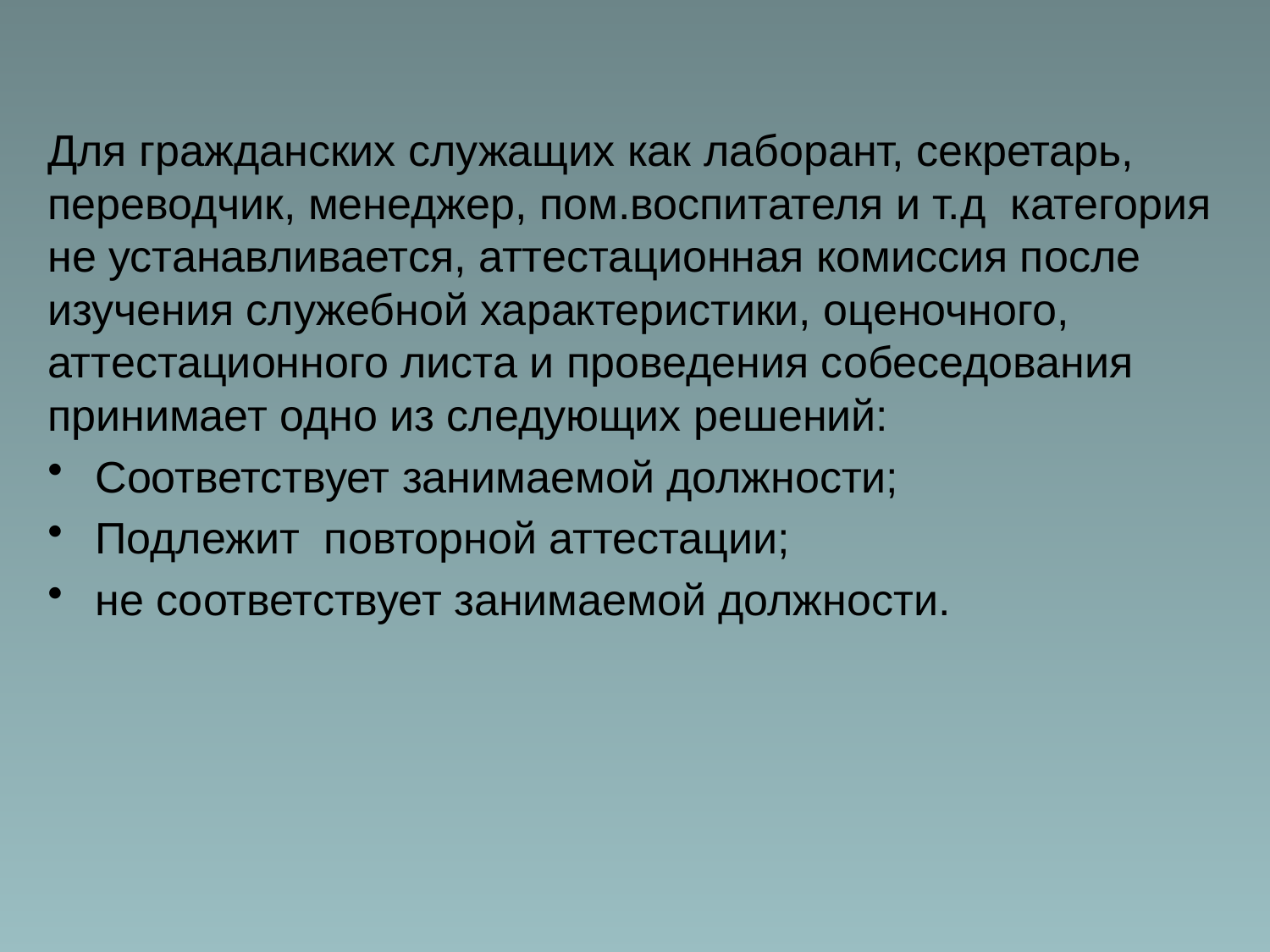

Для гражданских служащих как лаборант, секретарь, переводчик, менеджер, пом.воспитателя и т.д  категория не устанавливается, аттестационная комиссия после изучения служебной характеристики, оценочного, аттестационного листа и проведения собеседования принимает одно из следующих решений:
Соответствует занимаемой должности;
Подлежит  повторной аттестации;
не соответствует занимаемой должности.